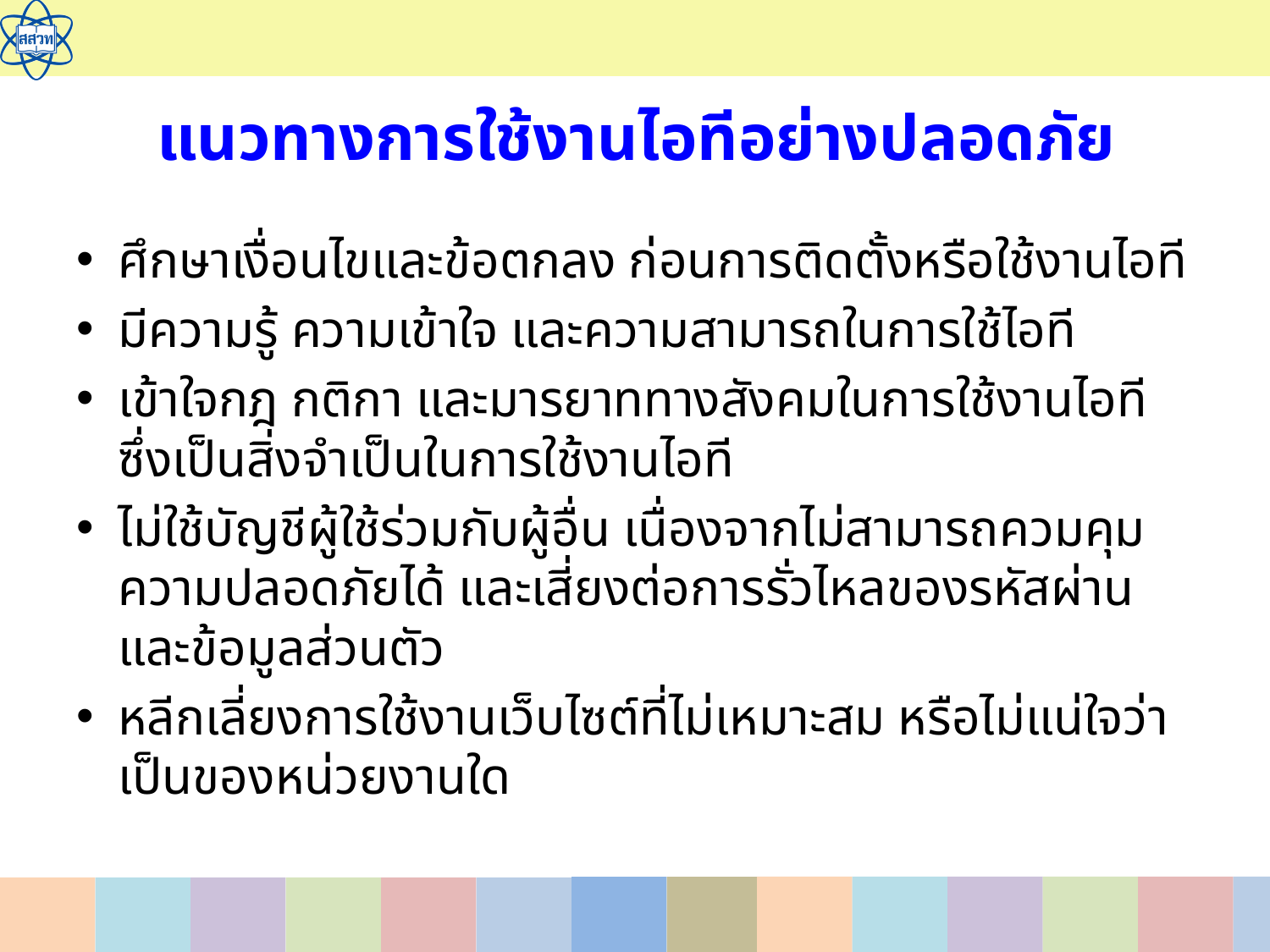

# แนวทางการใช้งานไอทีอย่างปลอดภัย
ศึกษาเงื่อนไขและข้อตกลง ก่อนการติดตั้งหรือใช้งานไอที
มีความรู้ ความเข้าใจ และความสามารถในการใช้ไอที
เข้าใจกฎ กติกา และมารยาททางสังคมในการใช้งานไอที ซึ่งเป็นสิ่งจำเป็นในการใช้งานไอที
ไม่ใช้บัญชีผู้ใช้ร่วมกับผู้อื่น เนื่องจากไม่สามารถควมคุมความปลอดภัยได้ และเสี่ยงต่อการรั่วไหลของรหัสผ่านและข้อมูลส่วนตัว
หลีกเลี่ยงการใช้งานเว็บไซต์ที่ไม่เหมาะสม หรือไม่แน่ใจว่าเป็นของหน่วยงานใด